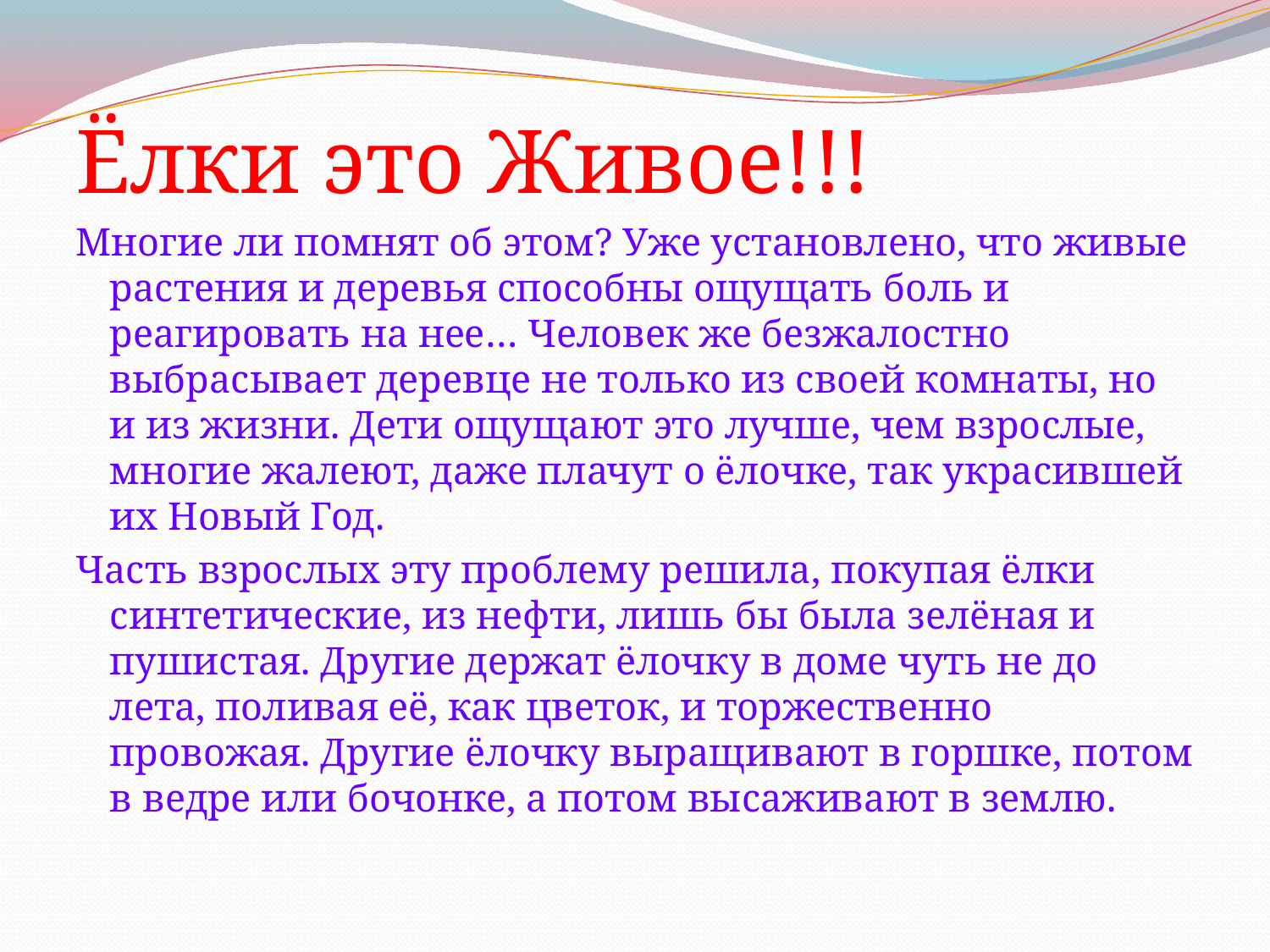

#
Ёлки это Живое!!!
Многие ли помнят об этом? Уже установлено, что живые растения и деревья способны ощущать боль и реагировать на нее… Человек же безжалостно выбрасывает деревце не только из своей комнаты, но и из жизни. Дети ощущают это лучше, чем взрослые, многие жалеют, даже плачут о ёлочке, так украсившей их Новый Год.
Часть взрослых эту проблему решила, покупая ёлки синтетические, из нефти, лишь бы была зелёная и пушистая. Другие держат ёлочку в доме чуть не до лета, поливая её, как цветок, и торжественно провожая. Другие ёлочку выращивают в горшке, потом в ведре или бочонке, а потом высаживают в землю.